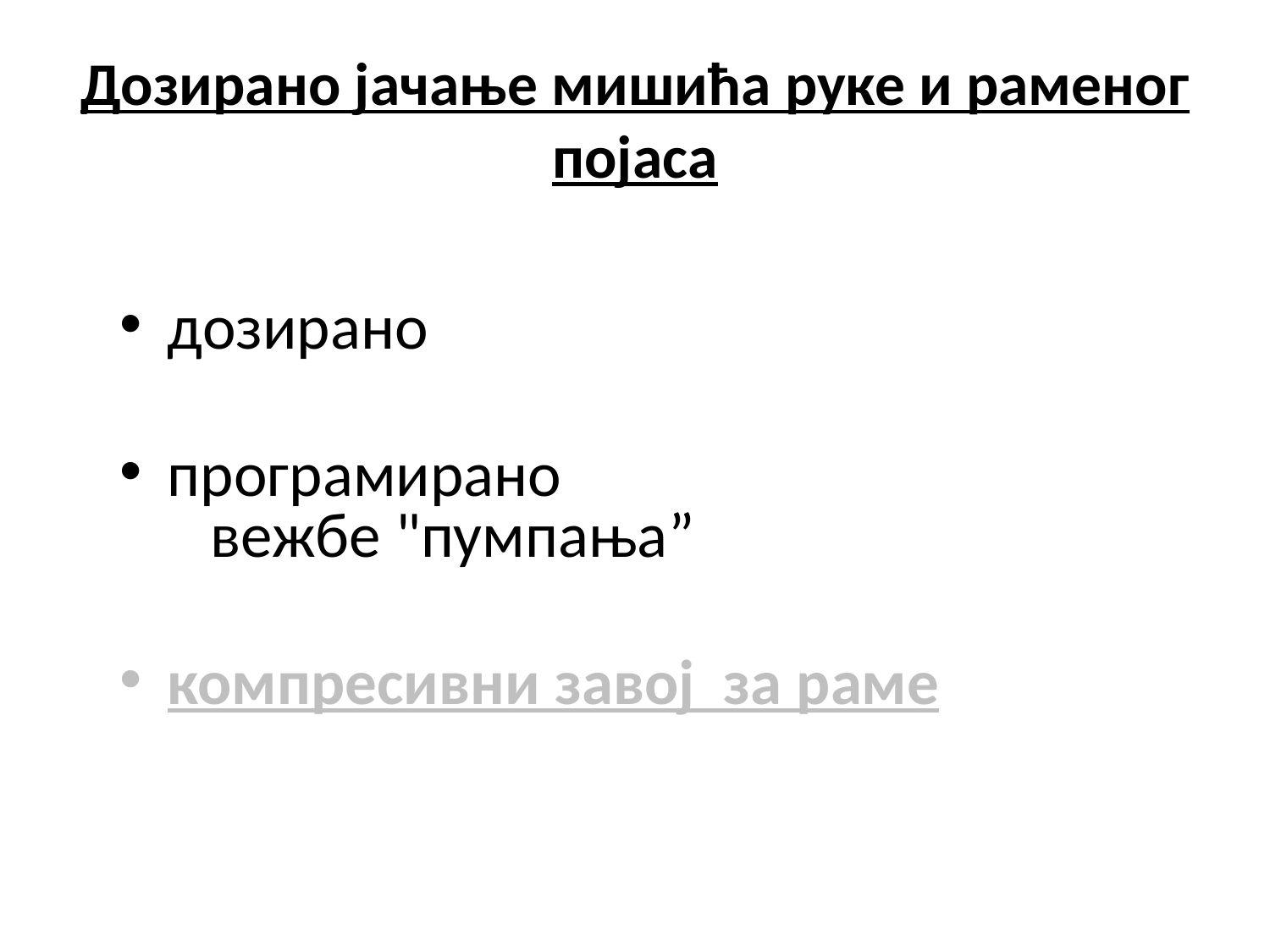

# Дозирано јачање мишића руке и раменог појаса
дозирано

програмирано                                                  вежбе "пумпања”

компресивни завој  за раме